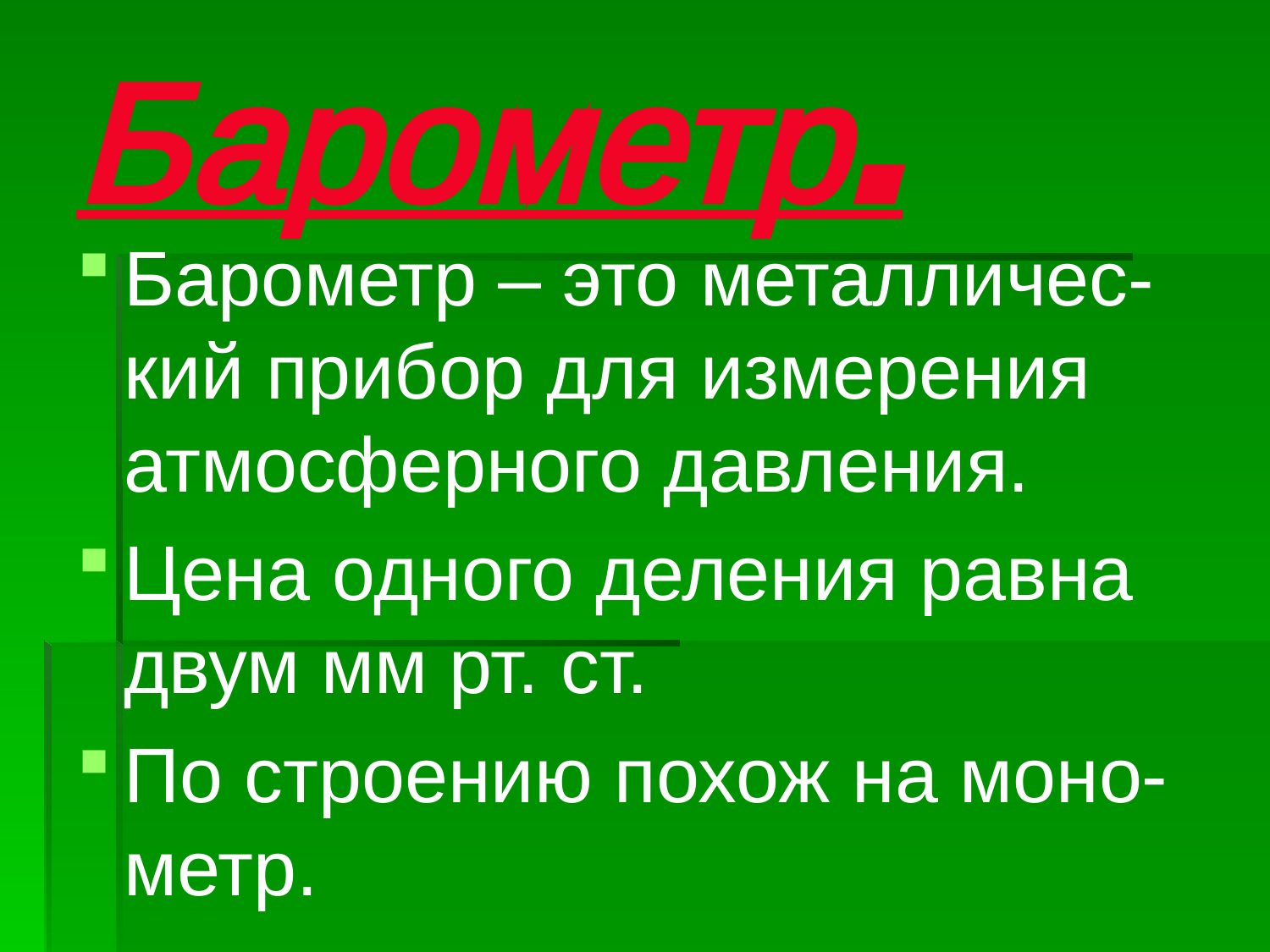

# Барометр.
Барометр – это металличес-
кий прибор для измерения
атмосферного давления.
Цена одного деления равна
двум мм рт. ст.
По строению похож на моно-
метр.